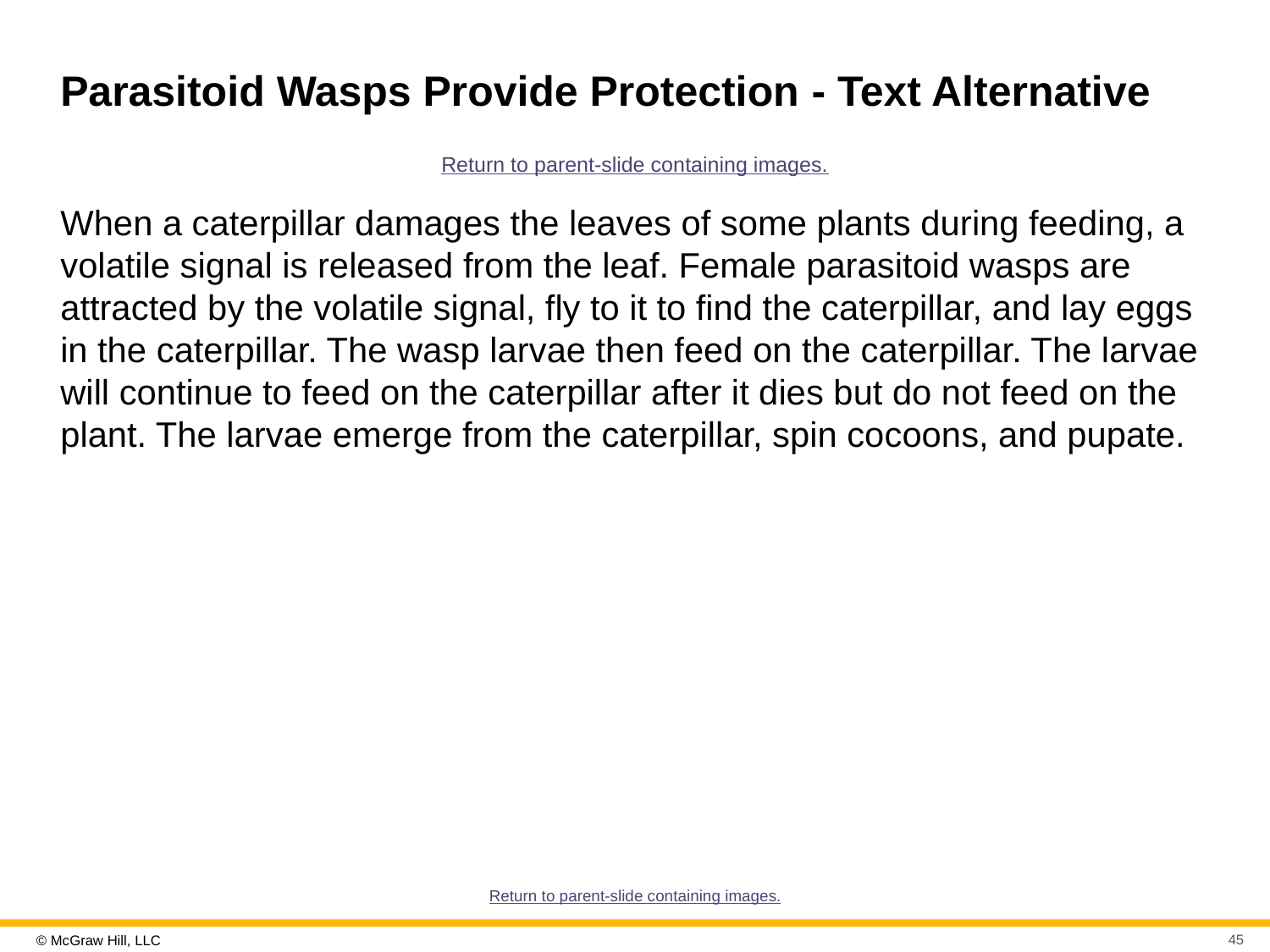

# Parasitoid Wasps Provide Protection - Text Alternative
Return to parent-slide containing images.
When a caterpillar damages the leaves of some plants during feeding, a volatile signal is released from the leaf. Female parasitoid wasps are attracted by the volatile signal, fly to it to find the caterpillar, and lay eggs in the caterpillar. The wasp larvae then feed on the caterpillar. The larvae will continue to feed on the caterpillar after it dies but do not feed on the plant. The larvae emerge from the caterpillar, spin cocoons, and pupate.
Return to parent-slide containing images.
45